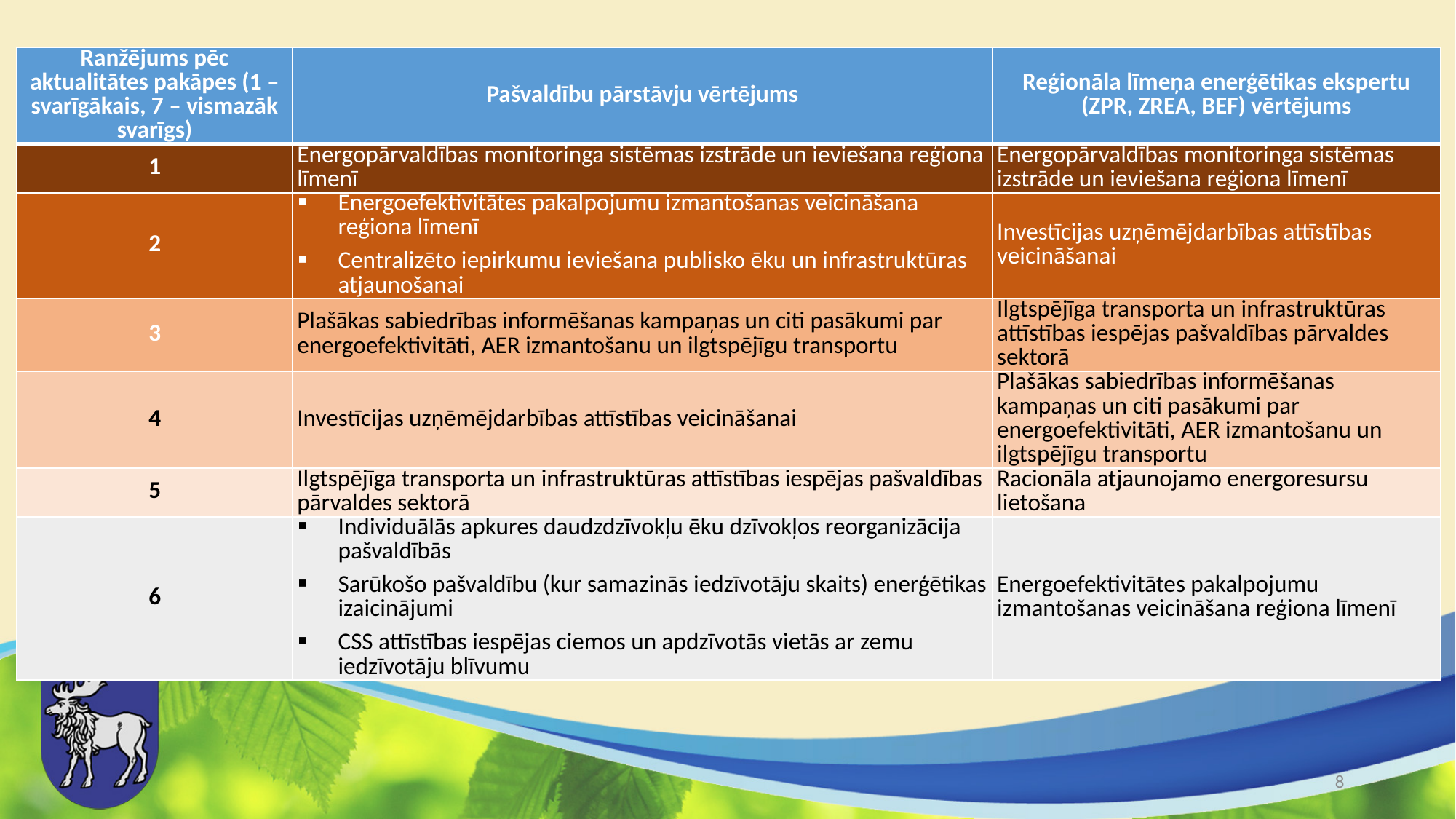

| Ranžējums pēc aktualitātes pakāpes (1 – svarīgākais, 7 – vismazāk svarīgs) | Pašvaldību pārstāvju vērtējums | Reģionāla līmeņa enerģētikas ekspertu (ZPR, ZREA, BEF) vērtējums |
| --- | --- | --- |
| 1 | Energopārvaldības monitoringa sistēmas izstrāde un ieviešana reģiona līmenī | Energopārvaldības monitoringa sistēmas izstrāde un ieviešana reģiona līmenī |
| 2 | Energoefektivitātes pakalpojumu izmantošanas veicināšana reģiona līmenī Centralizēto iepirkumu ieviešana publisko ēku un infrastruktūras atjaunošanai | Investīcijas uzņēmējdarbības attīstības veicināšanai |
| 3 | Plašākas sabiedrības informēšanas kampaņas un citi pasākumi par energoefektivitāti, AER izmantošanu un ilgtspējīgu transportu | Ilgtspējīga transporta un infrastruktūras attīstības iespējas pašvaldības pārvaldes sektorā |
| 4 | Investīcijas uzņēmējdarbības attīstības veicināšanai | Plašākas sabiedrības informēšanas kampaņas un citi pasākumi par energoefektivitāti, AER izmantošanu un ilgtspējīgu transportu |
| 5 | Ilgtspējīga transporta un infrastruktūras attīstības iespējas pašvaldības pārvaldes sektorā | Racionāla atjaunojamo energoresursu lietošana |
| 6 | Individuālās apkures daudzdzīvokļu ēku dzīvokļos reorganizācija pašvaldībās Sarūkošo pašvaldību (kur samazinās iedzīvotāju skaits) enerģētikas izaicinājumi CSS attīstības iespējas ciemos un apdzīvotās vietās ar zemu iedzīvotāju blīvumu | Energoefektivitātes pakalpojumu izmantošanas veicināšana reģiona līmenī |
8